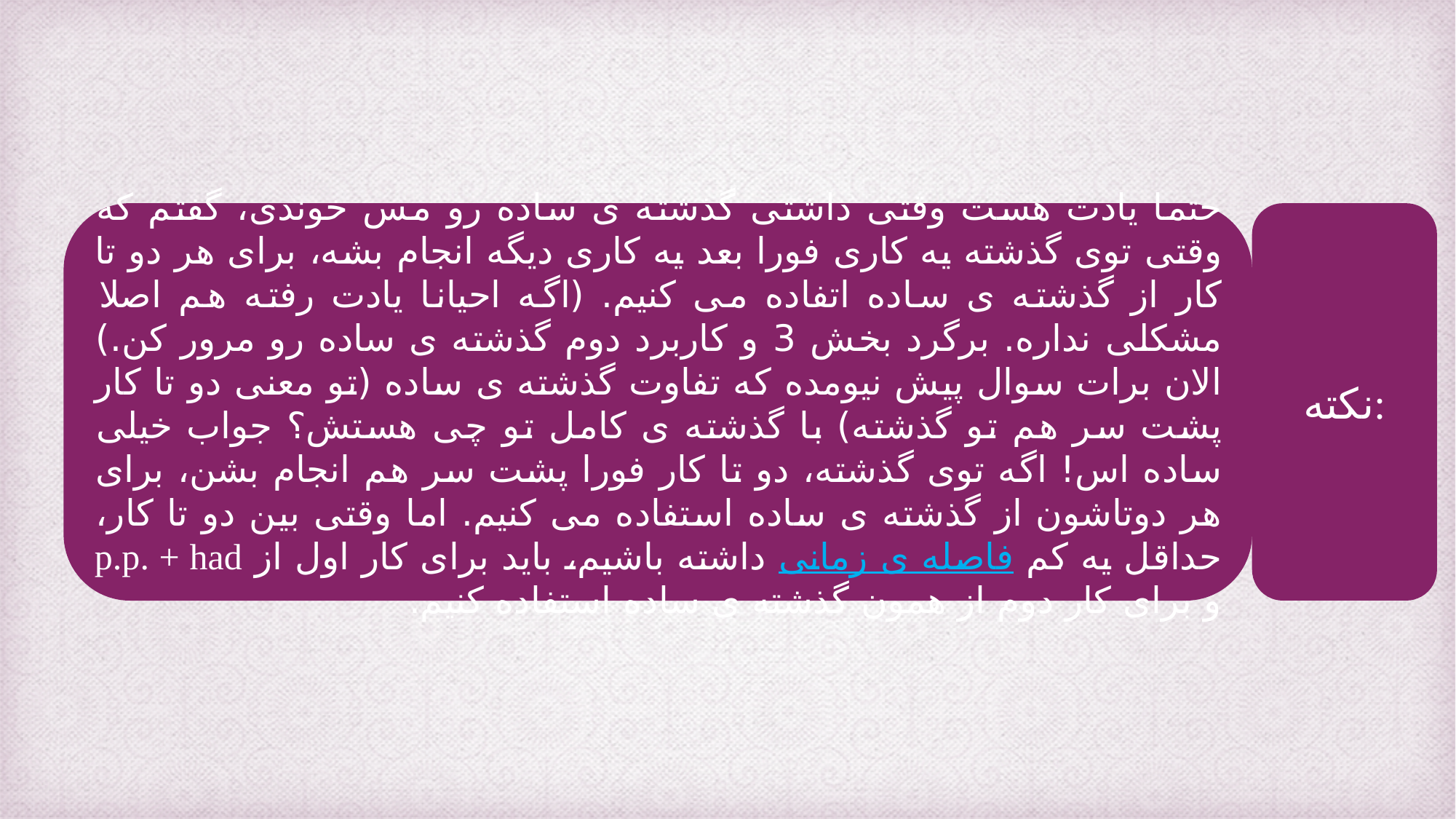

حتما یادت هست وقتی داشتی گذشته ی ساده رو مس خوندی، گفتم که وقتی توی گذشته یه کاری فورا بعد یه کاری دیگه انجام بشه، برای هر دو تا کار از گذشته ی ساده اتفاده می کنیم. (اگه احیانا یادت رفته هم اصلا مشکلی نداره. برگرد بخش 3 و کاربرد دوم گذشته ی ساده رو مرور کن.) الان برات سوال پیش نیومده که تفاوت گذشته ی ساده (تو معنی دو تا کار پشت سر هم تو گذشته) با گذشته ی کامل تو چی هستش؟ جواب خیلی ساده اس! اگه توی گذشته، دو تا کار فورا پشت سر هم انجام بشن، برای هر دوتاشون از گذشته ی ساده استفاده می کنیم. اما وقتی بین دو تا کار، حداقل یه کم فاصله ی زمانی داشته باشیم، باید برای کار اول از p.p. + had و برای کار دوم از همون گذشته ی ساده استفاده کنیم.
نکته: